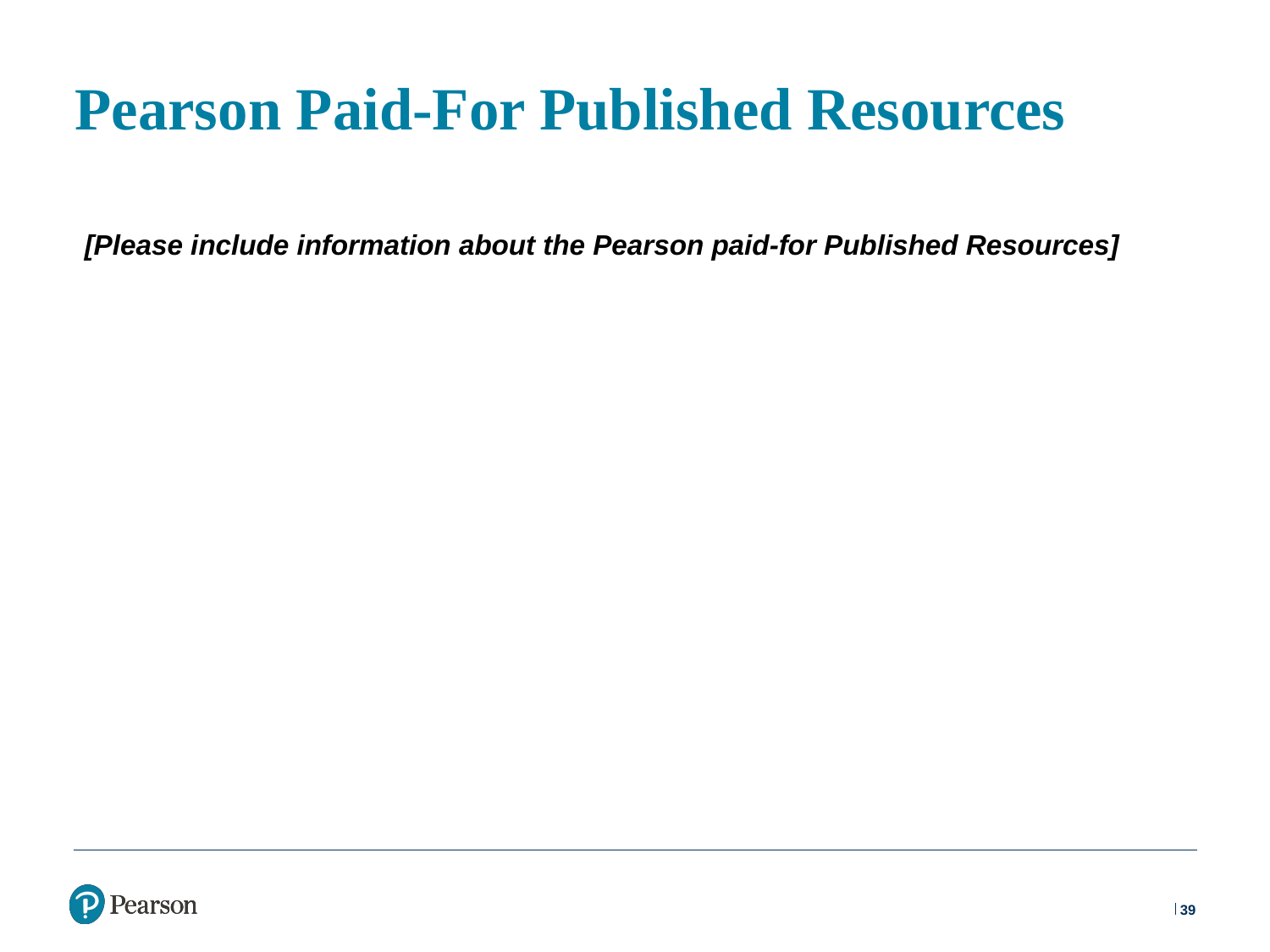

# Pearson Paid-For Published Resources
[Please include information about the Pearson paid-for Published Resources]

39